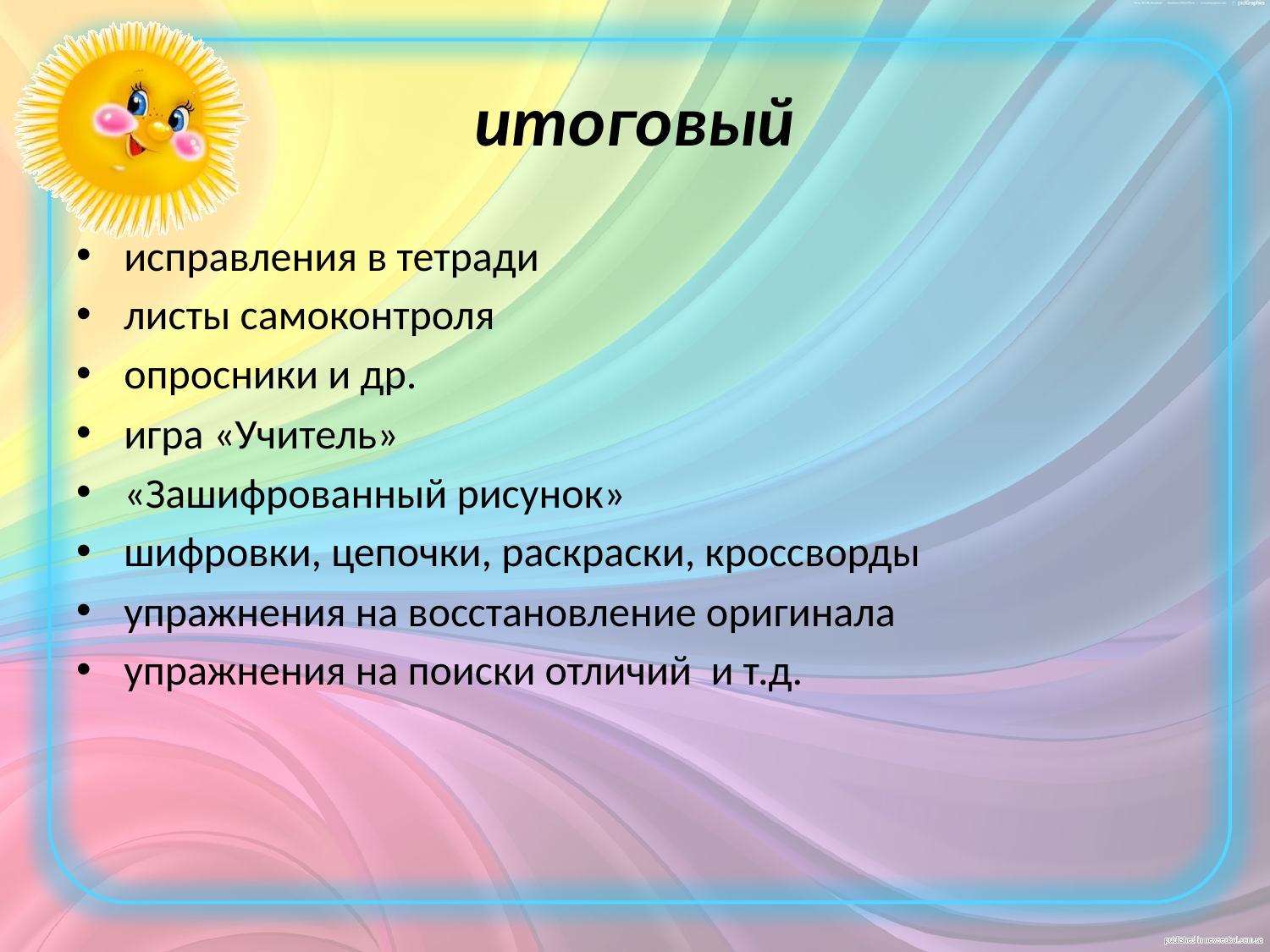

# итоговый
исправления в тетради
листы самоконтроля
опросники и др.
игра «Учитель»
«Зашифрованный рисунок»
шифровки, цепочки, раскраски, кроссворды
упражнения на восстановление оригинала
упражнения на поиски отличий  и т.д.